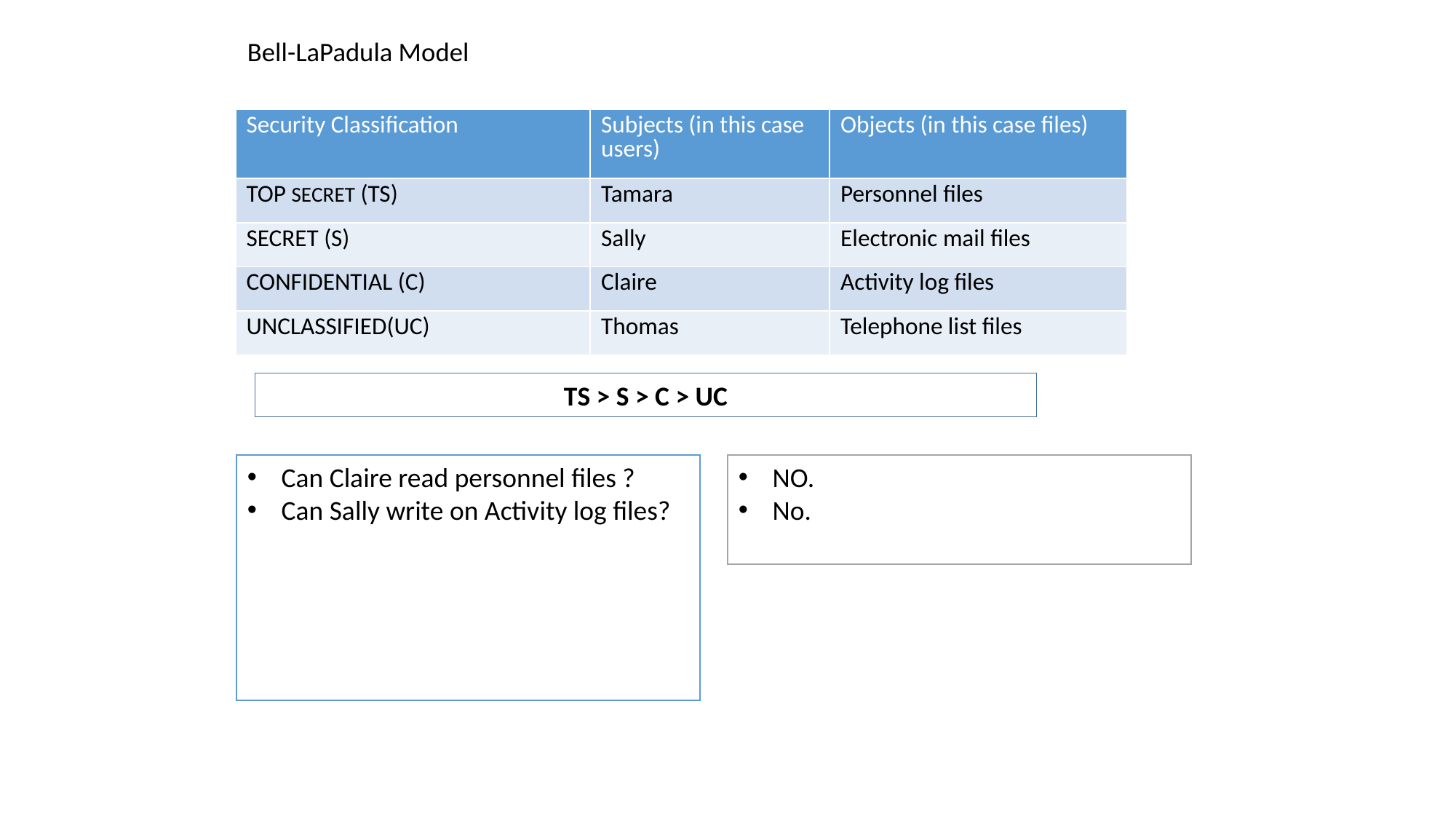

# Bell-LaPadula Model
| Security Classification | Subjects (in this case users) | Objects (in this case files) |
| --- | --- | --- |
| TOP SECRET (TS) | Tamara | Personnel files |
| SECRET (S) | Sally | Electronic mail files |
| CONFIDENTIAL (C) | Claire | Activity log files |
| UNCLASSIFIED(UC) | Thomas | Telephone list files |
TS > S > C > UC
Can Claire read personnel files ?
Can Sally write on Activity log files?

NO.
No.